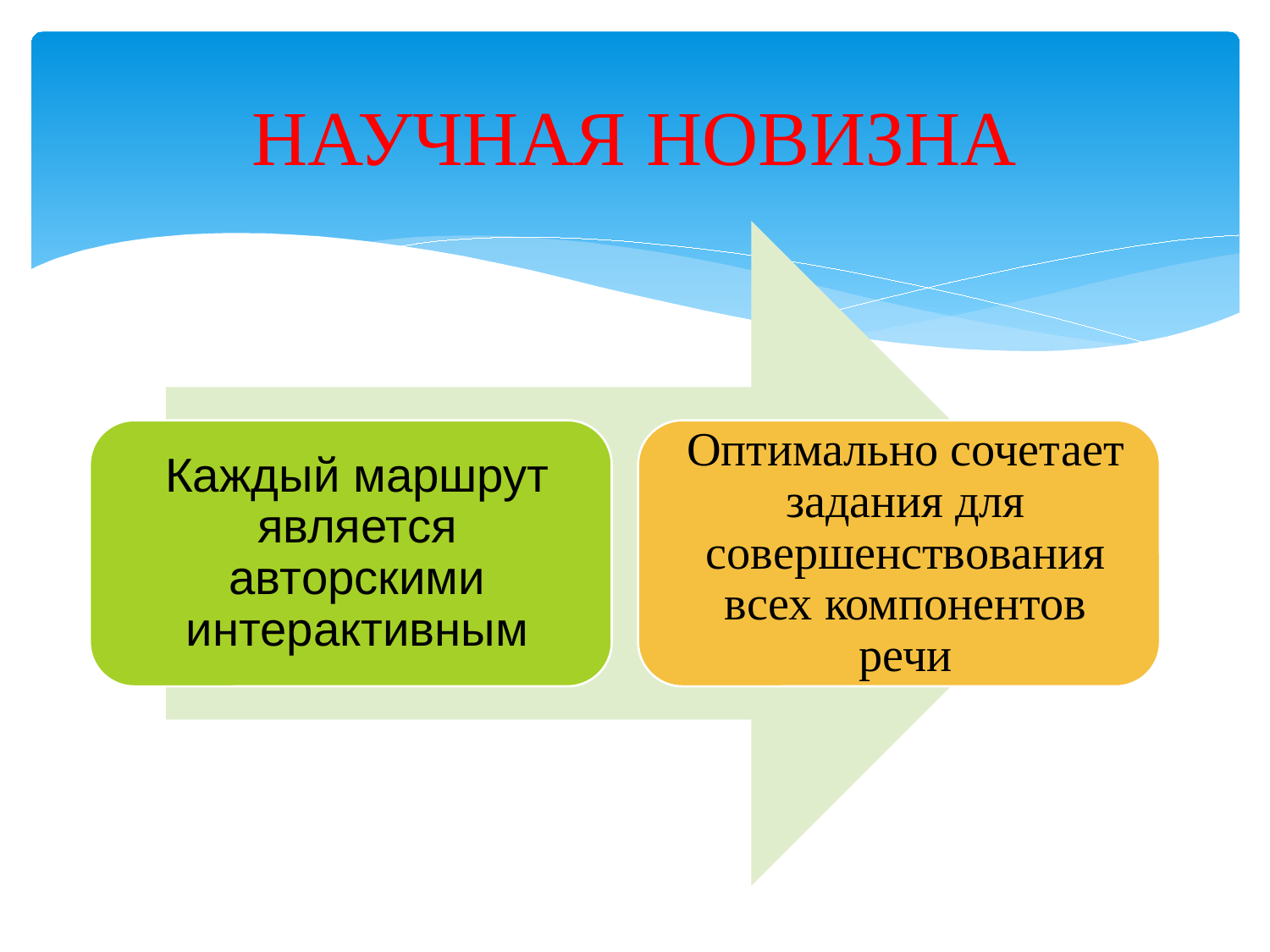

# НАУЧНАЯ НОВИЗНА
Каждый маршрут является авторскими интерактивным
Оптимально сочетает задания для совершенствования всех компонентов речи